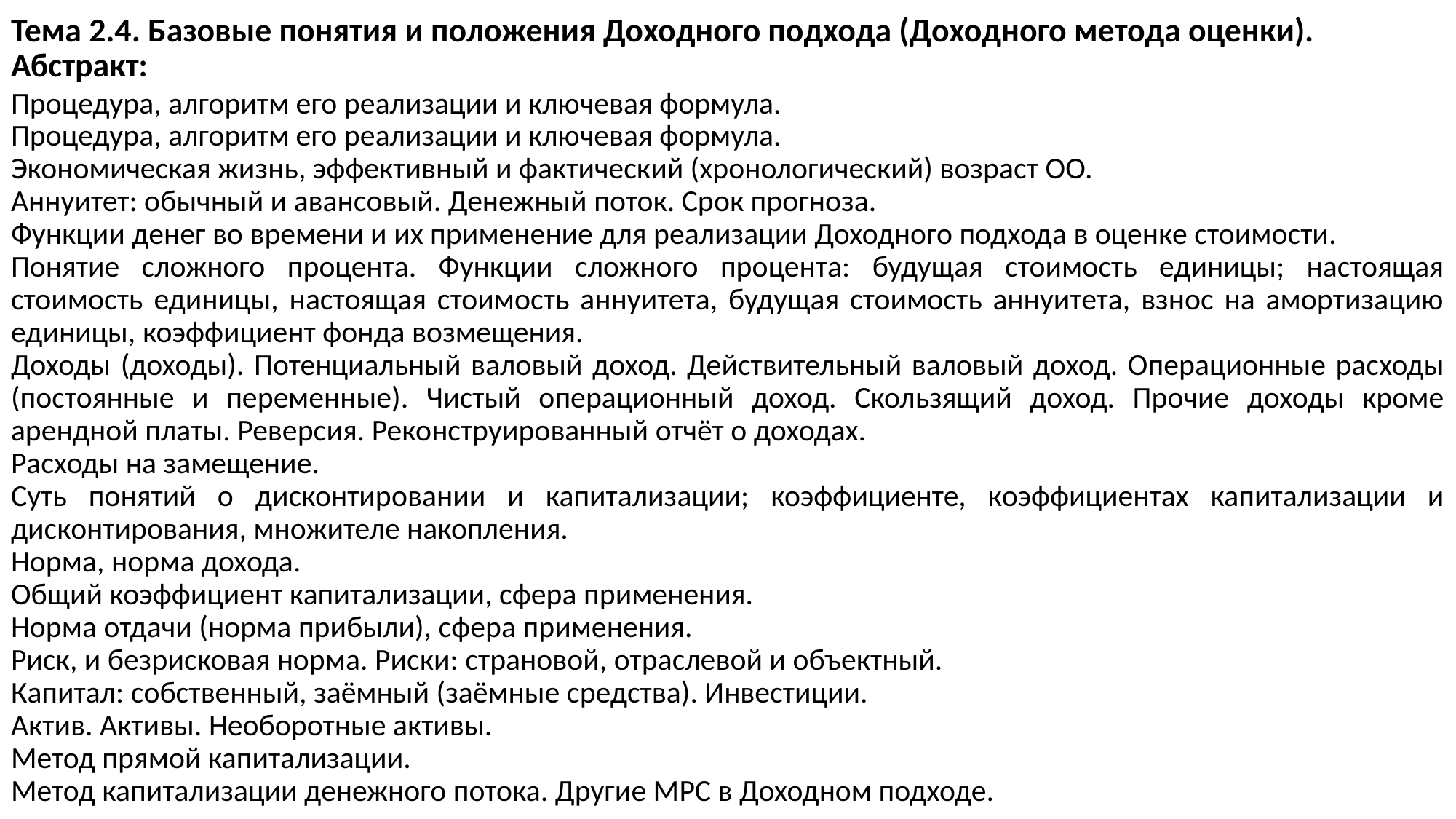

# Тема 2.4. Базовые понятия и положения Доходного подхода (Доходного метода оценки).
Абстракт:
Процедура, алгоритм его реализации и ключевая формула.
Процедура, алгоритм его реализации и ключевая формула.
Экономическая жизнь, эффективный и фактический (хронологический) возраст ОО.
Аннуитет: обычный и авансовый. Денежный поток. Срок прогноза.
Функции денег во времени и их применение для реализации Доходного подхода в оценке стоимости.
Понятие сложного процента. Функции сложного процента: будущая стоимость единицы; настоящая стоимость единицы, настоящая стоимость аннуитета, будущая стоимость аннуитета, взнос на амортизацию единицы, коэффициент фонда возмещения.
Доходы (доходы). Потенциальный валовый доход. Действительный валовый доход. Операционные расходы (постоянные и переменные). Чистый операционный доход. Скользящий доход. Прочие доходы кроме арендной платы. Реверсия. Реконструированный отчёт о доходах.
Расходы на замещение.
Суть понятий о дисконтировании и капитализации; коэффициенте, коэффициентах капитализации и дисконтирования, множителе накопления.
Норма, норма дохода.
Общий коэффициент капитализации, сфера применения.
Норма отдачи (норма прибыли), сфера применения.
Риск, и безрисковая норма. Риски: страновой, отраслевой и объектный.
Капитал: собственный, заёмный (заёмные средства). Инвестиции.
Актив. Активы. Необоротные активы.
Метод прямой капитализации.
Метод капитализации денежного потока. Другие МРС в Доходном подходе.